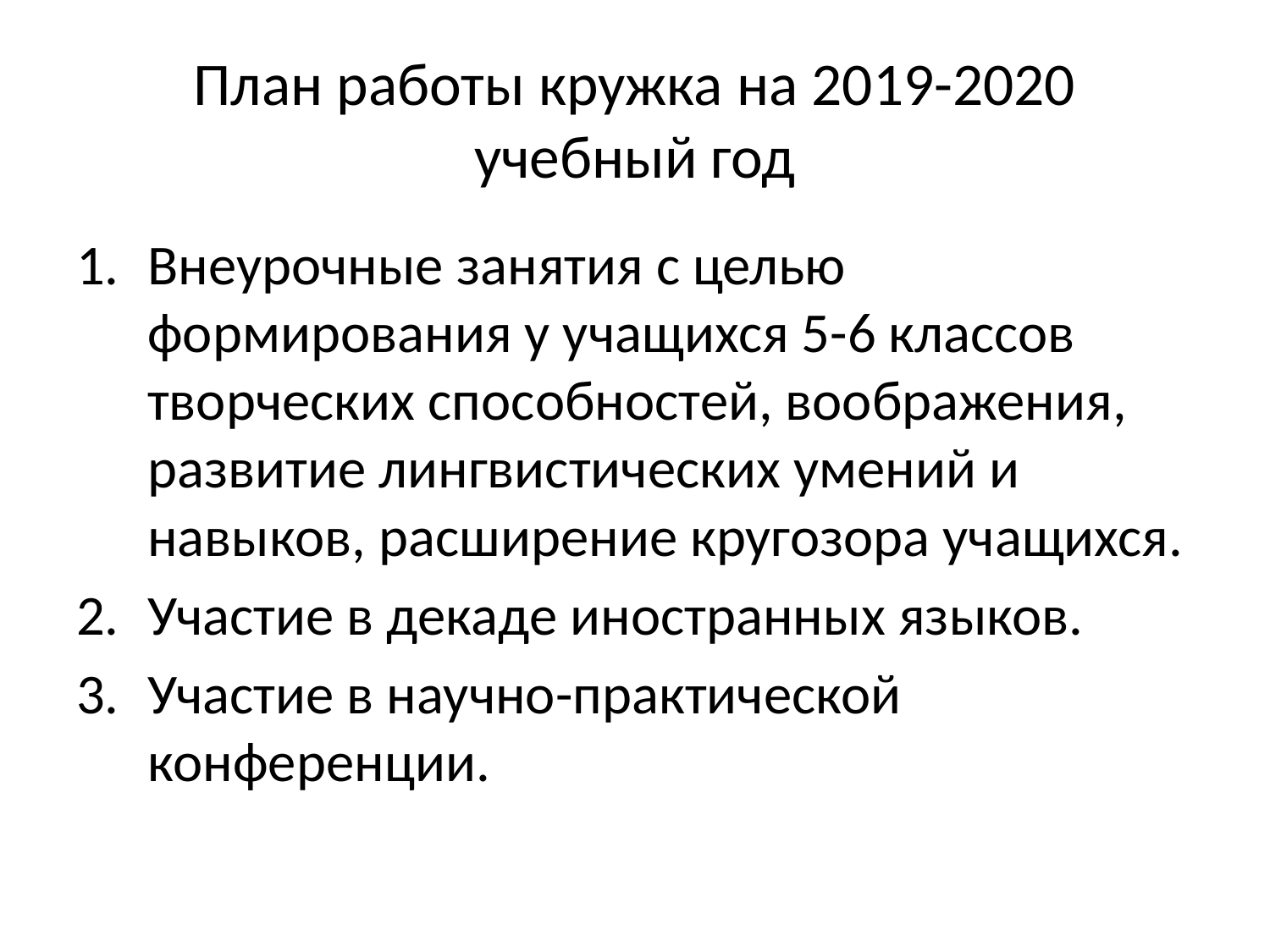

# План работы кружка на 2019-2020 учебный год
Внеурочные занятия с целью формирования у учащихся 5-6 классов творческих способностей, воображения, развитие лингвистических умений и навыков, расширение кругозора учащихся.
Участие в декаде иностранных языков.
Участие в научно-практической конференции.